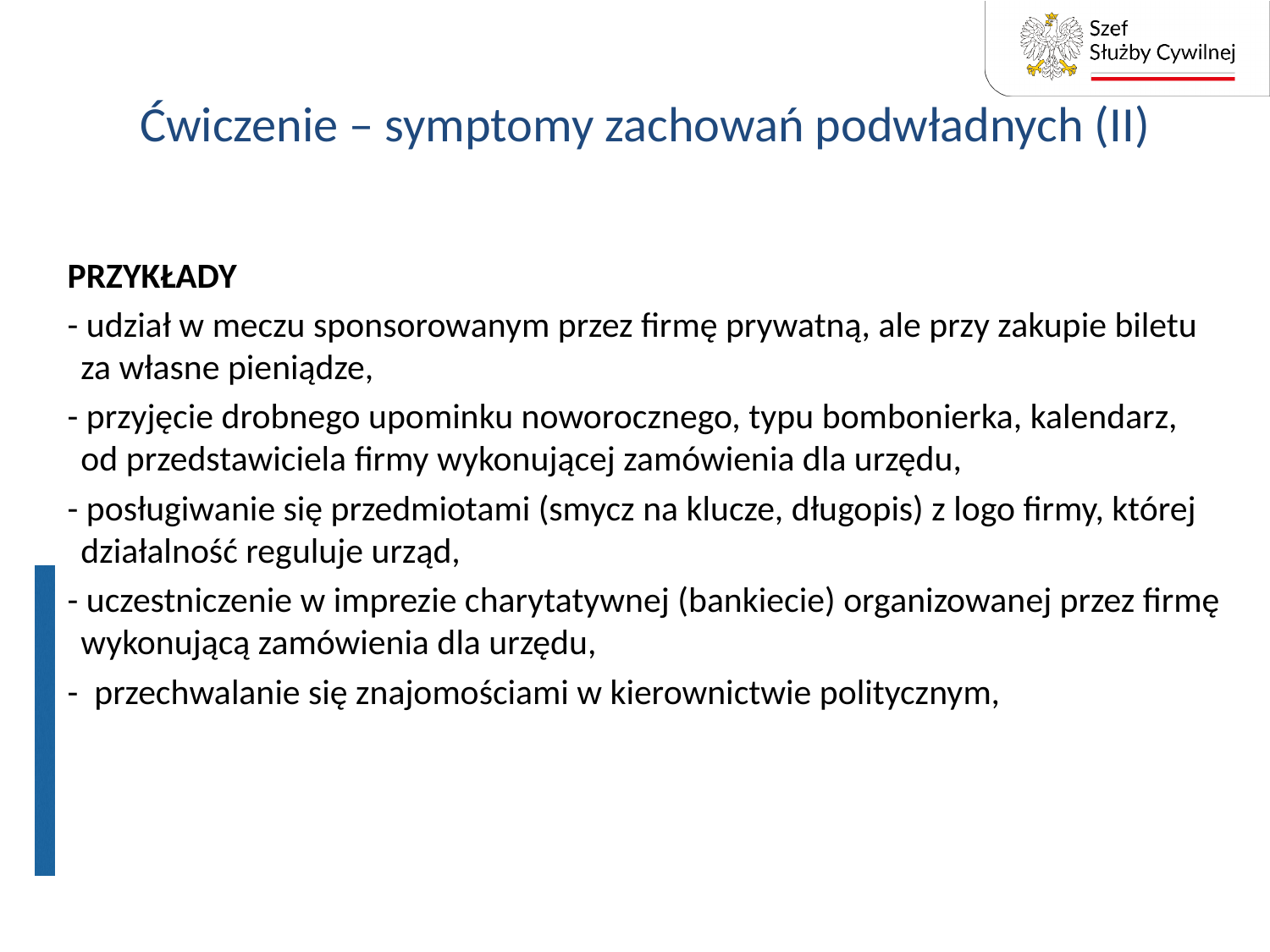

# Ćwiczenie – symptomy zachowań podwładnych (II)

PRZYKŁADY
- udział w meczu sponsorowanym przez firmę prywatną, ale przy zakupie biletu za własne pieniądze,
- przyjęcie drobnego upominku noworocznego, typu bombonierka, kalendarz, od przedstawiciela firmy wykonującej zamówienia dla urzędu,
- posługiwanie się przedmiotami (smycz na klucze, długopis) z logo firmy, której działalność reguluje urząd,
- uczestniczenie w imprezie charytatywnej (bankiecie) organizowanej przez firmę wykonującą zamówienia dla urzędu,
-  przechwalanie się znajomościami w kierownictwie politycznym,